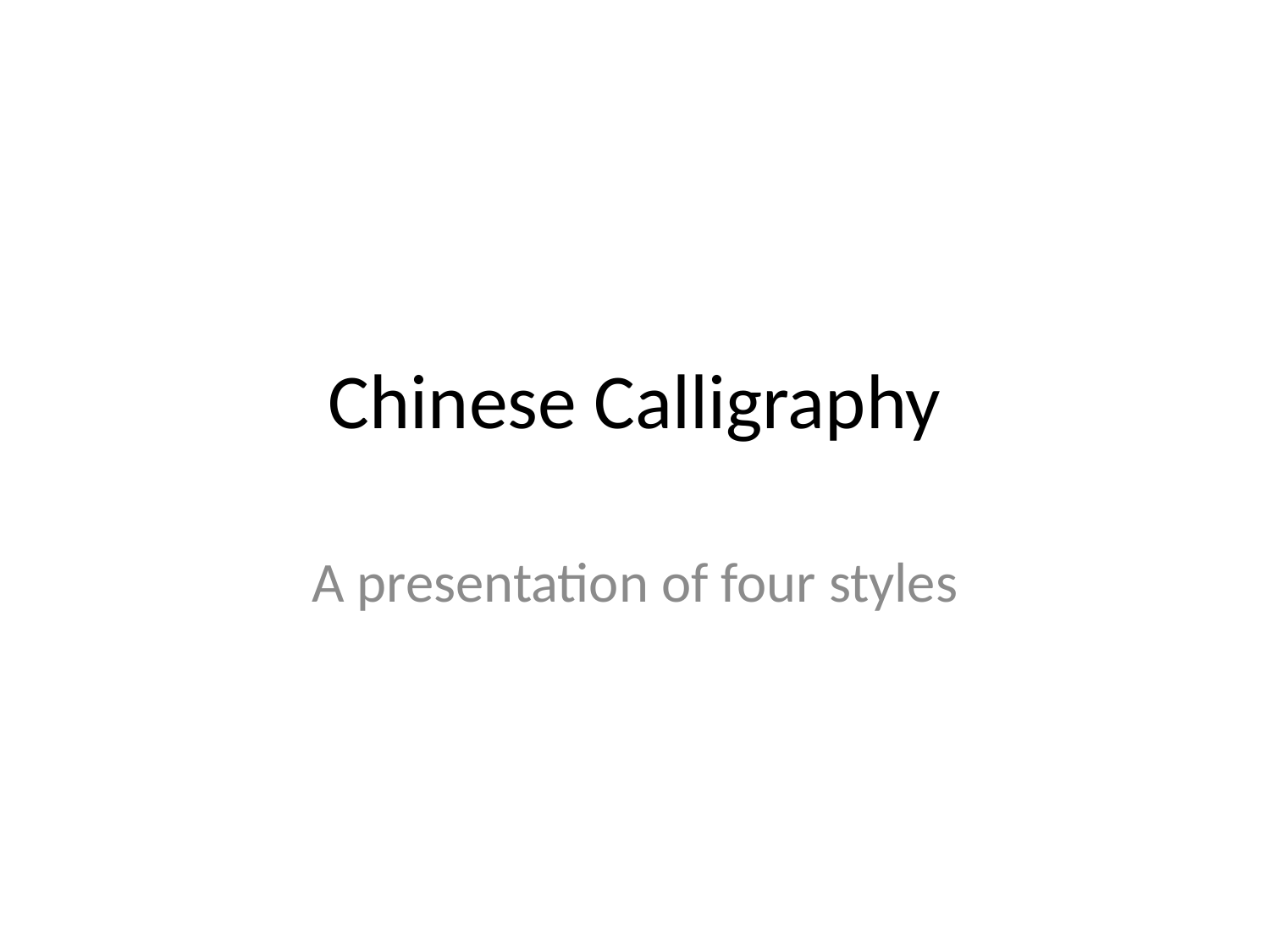

# Chinese Calligraphy
A presentation of four styles